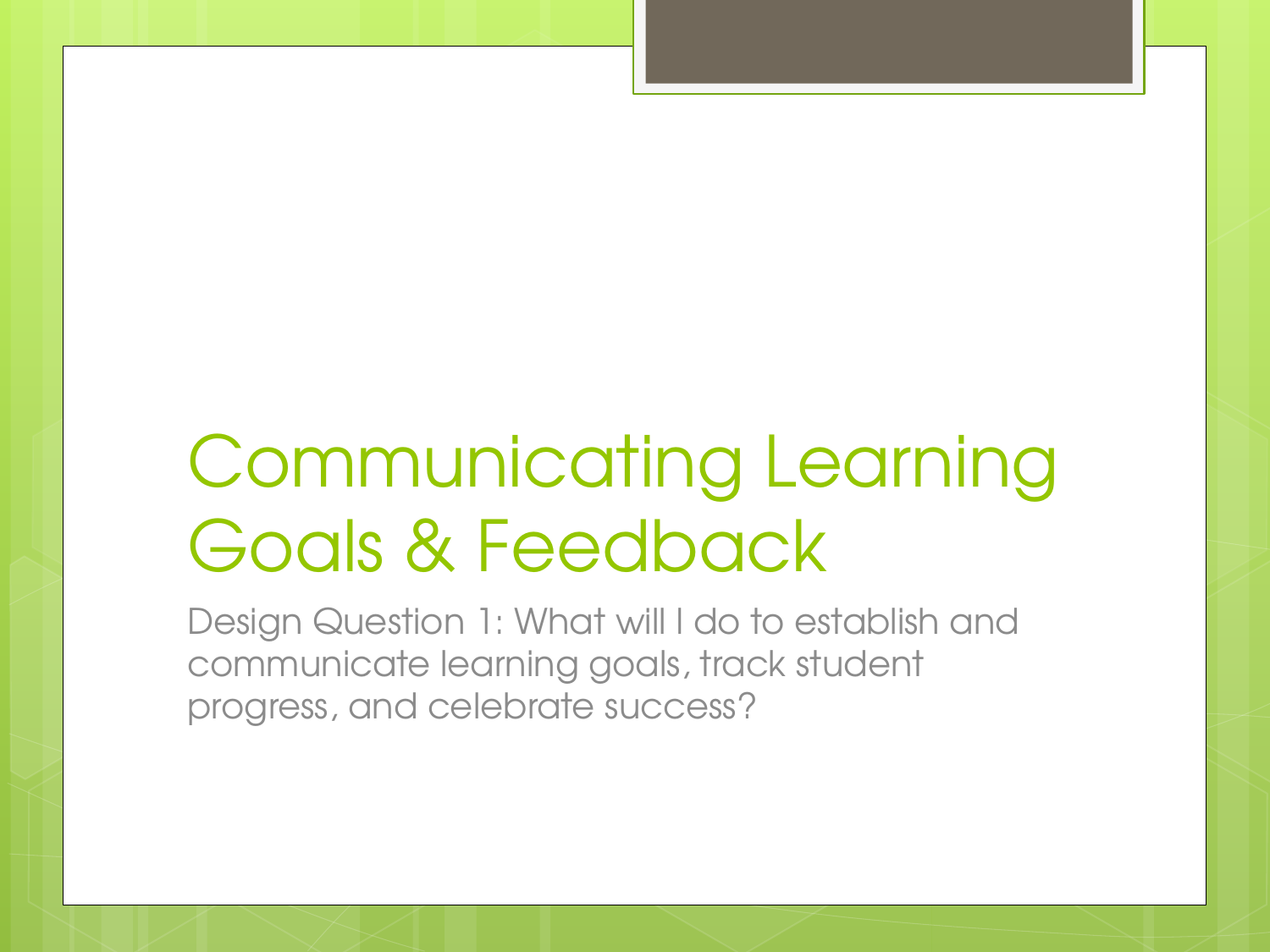

# Communicating Learning Goals & Feedback
Design Question 1: What will I do to establish and communicate learning goals, track student progress, and celebrate success?